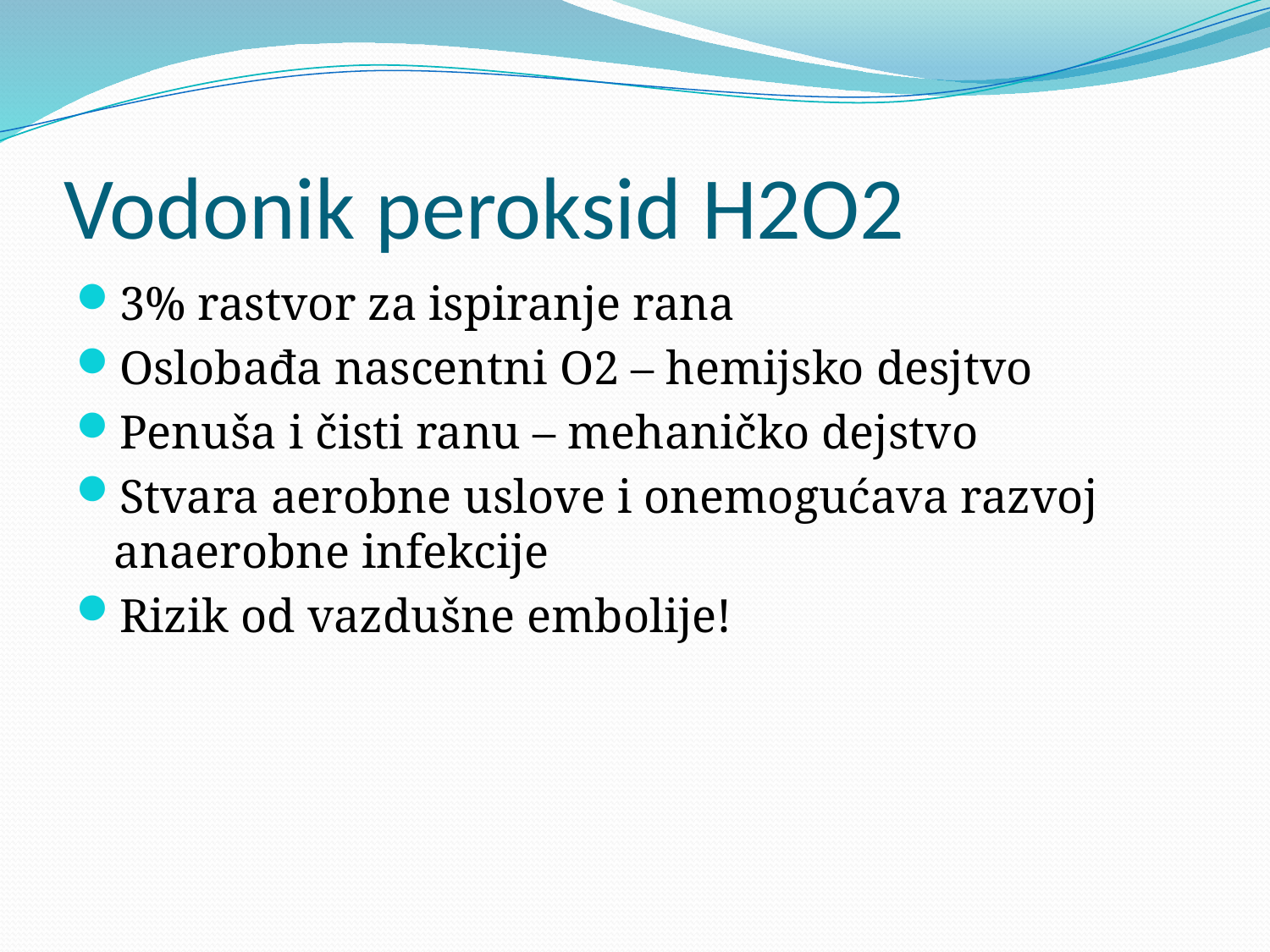

# Vodonik peroksid H2O2
3% rastvor za ispiranje rana
Oslobađa nascentni O2 – hemijsko desjtvo
Penuša i čisti ranu – mehaničko dejstvo
Stvara aerobne uslove i onemogućava razvoj anaerobne infekcije
Rizik od vazdušne embolije!